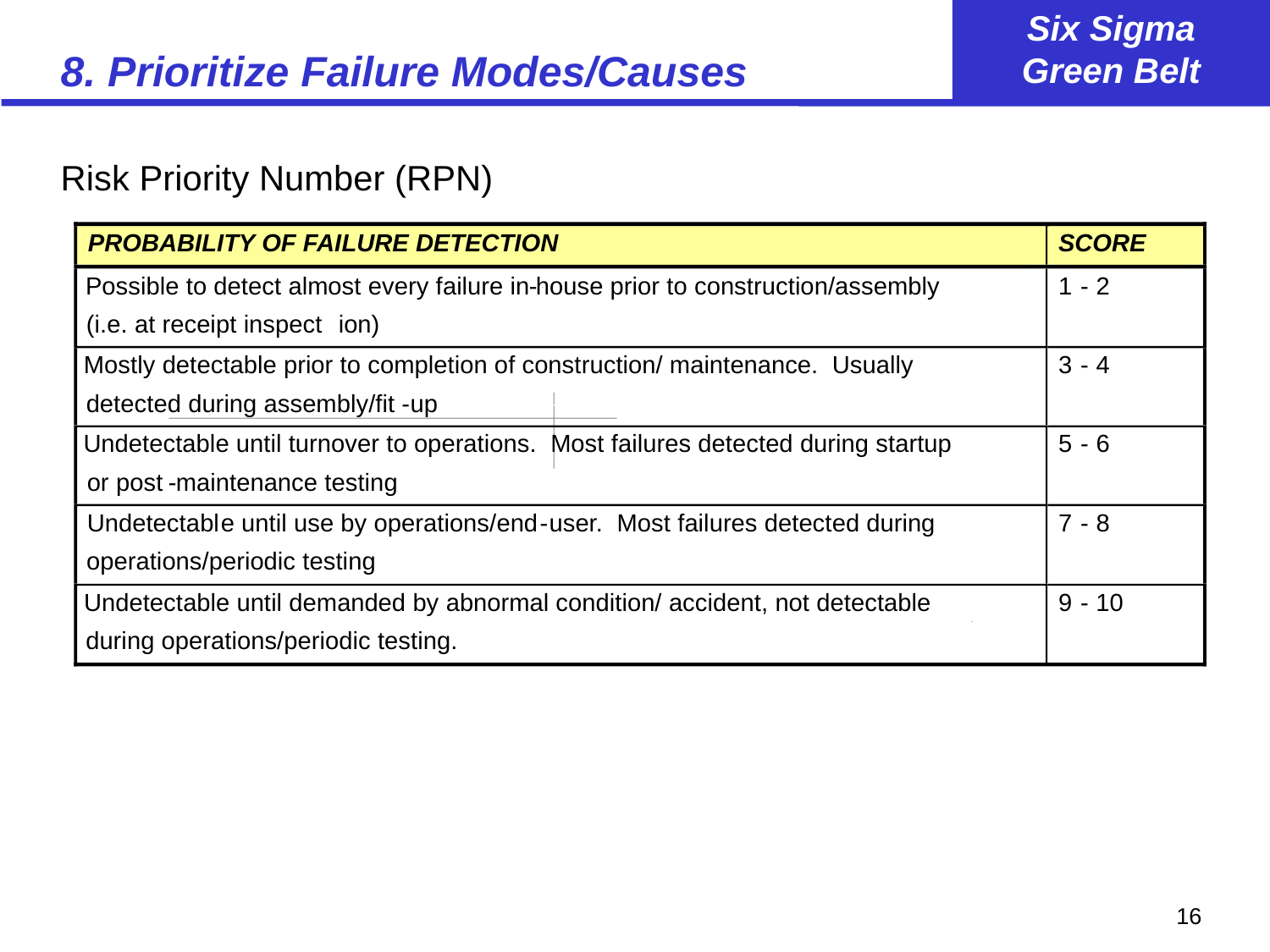

# 8. Prioritize Failure Modes/Causes
Risk Priority Number (RPN)

PROBABILITY OF FAILURE DETECTION

SCORE

Possible to detect almost every failure in
-
house prior to construction/assembly
1
-
 2

(i.e. at receipt inspect
ion)

Mostly detectable prior to completion of construction/ maintenance.  Usually
3
-
 4

detected during assembly/fit
-
up

Undetectable until turnover to operations.  Most failures detected during startup
5
-
 6

or post
-
maintenance testing

Undetectabl
e until use by operations/end
-
user.  Most failures detected during
7
-
 8

operations/periodic testing

Undetectable until demanded by abnormal condition/ accident, not detectable
9
-
 10

during operations/periodic testing.